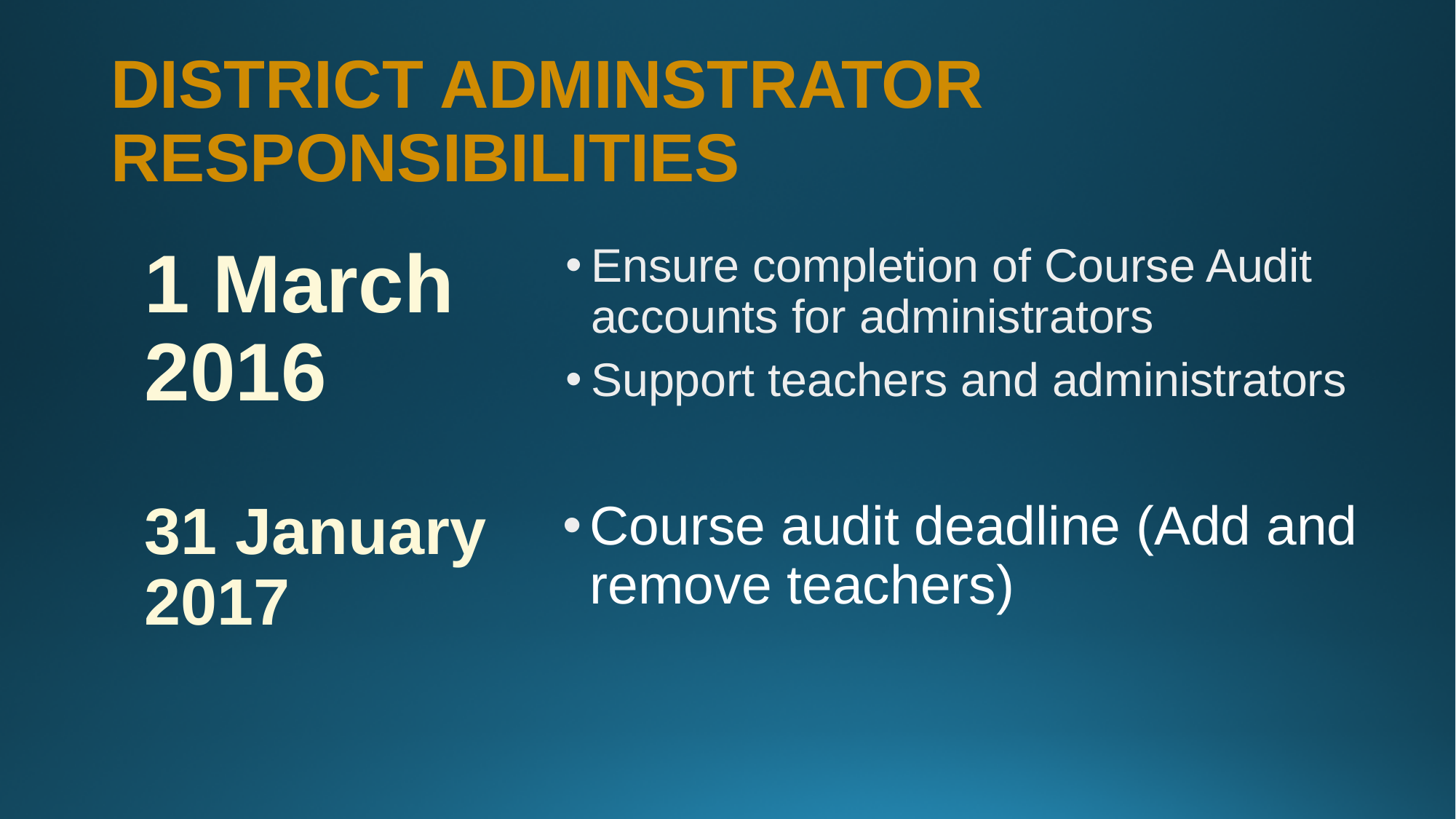

# DISTRICT ADMINSTRATOR RESPONSIBILITIES
1 March
2016
Ensure completion of Course Audit accounts for administrators
Support teachers and administrators
31 January 2017
Course audit deadline (Add and remove teachers)